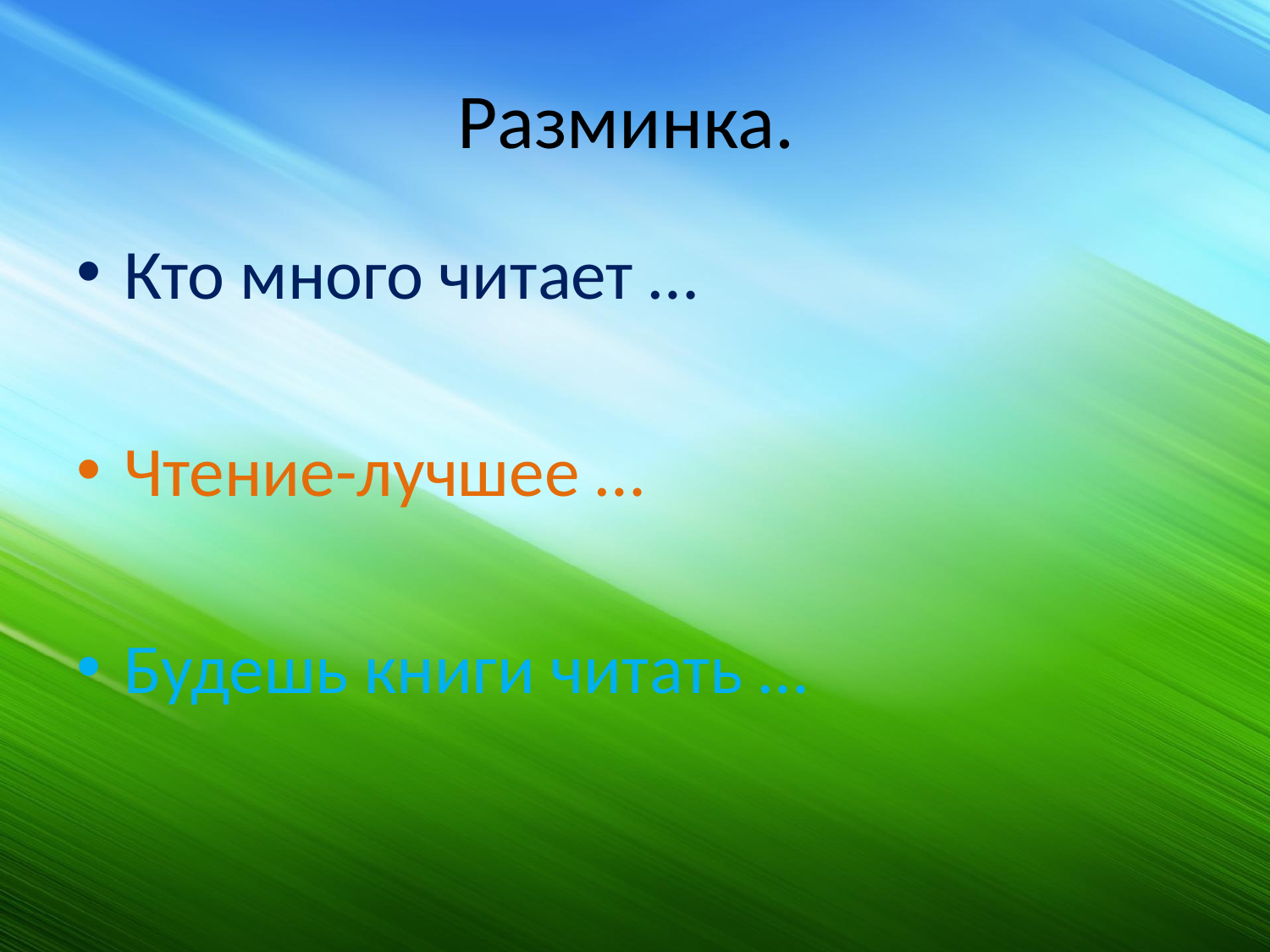

# Разминка.
Кто много читает …

Чтение-лучшее …

Будешь книги читать …